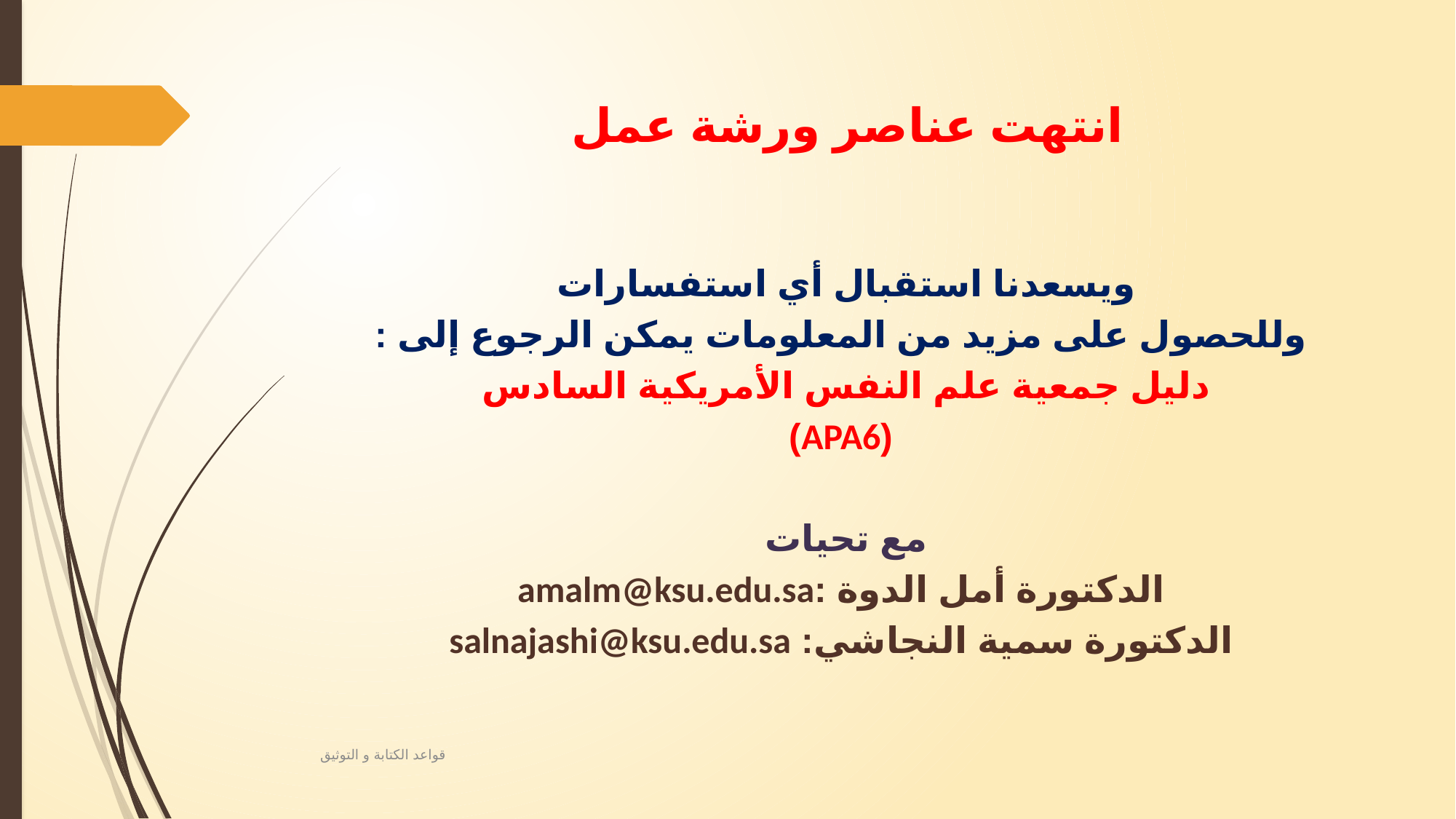

انتهت عناصر ورشة عمل

ويسعدنا استقبال أي استفسارات
وللحصول على مزيد من المعلومات يمكن الرجوع إلى :
دليل جمعية علم النفس الأمريكية السادس
(APA6)

مع تحيات
الدكتورة أمل الدوة :amalm@ksu.edu.sa
الدكتورة سمية النجاشي: salnajashi@ksu.edu.sa
قواعد الكتابة و التوثيق